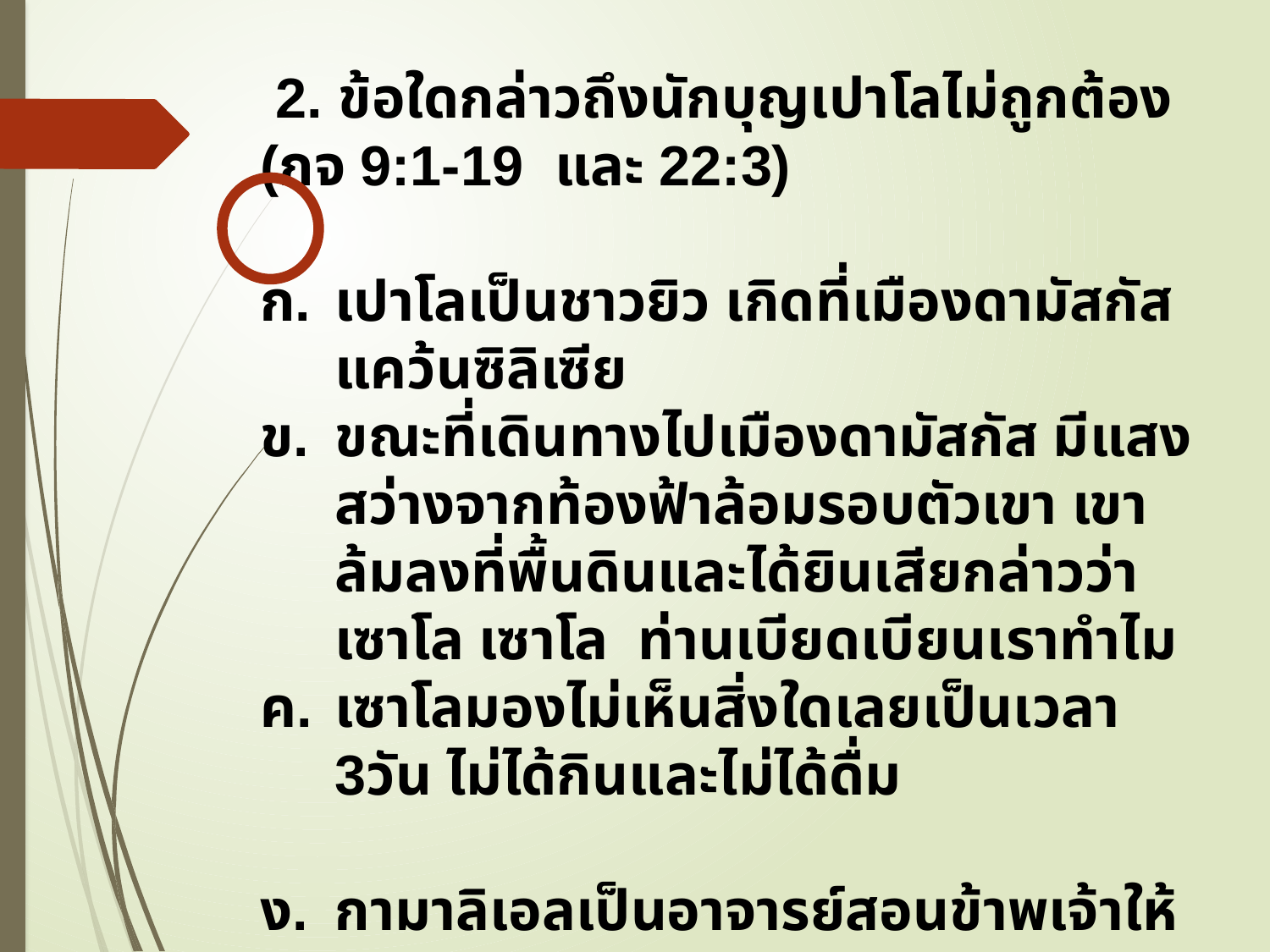

2. ข้อใดกล่าวถึงนักบุญเปาโลไม่ถูกต้อง (กจ 9:1-19  และ 22:3)

ก. 	เปาโลเป็นชาวยิว เกิดที่เมืองดามัสกัส แคว้นซิลิเซีย
ข. 	ขณะที่เดินทางไปเมืองดามัสกัส มีแสงสว่างจากท้องฟ้าล้อมรอบตัวเขา เขาล้มลงที่พื้นดินและได้ยินเสียกล่าวว่า เซาโล เซาโล  ท่านเบียดเบียนเราทำไม
ค. 	เซาโลมองไม่เห็นสิ่งใดเลยเป็นเวลา 3วัน ไม่ได้กินและไม่ได้ดื่ม
ง. 	กามาลิเอลเป็นอาจารย์สอนข้าพเจ้าให้ปฏิบัติตามธรรมบัญญัติของบรรพบุรุษอย่างเคร่งครัด ข้าพเจ้ารับใช้พระเจ้าด้วยความกระตือรือร้นอยู่เสมอเช่นเดียวกันกับที่ท่านทั้งหลายปฏิบัติอยู่ในวันนี้”